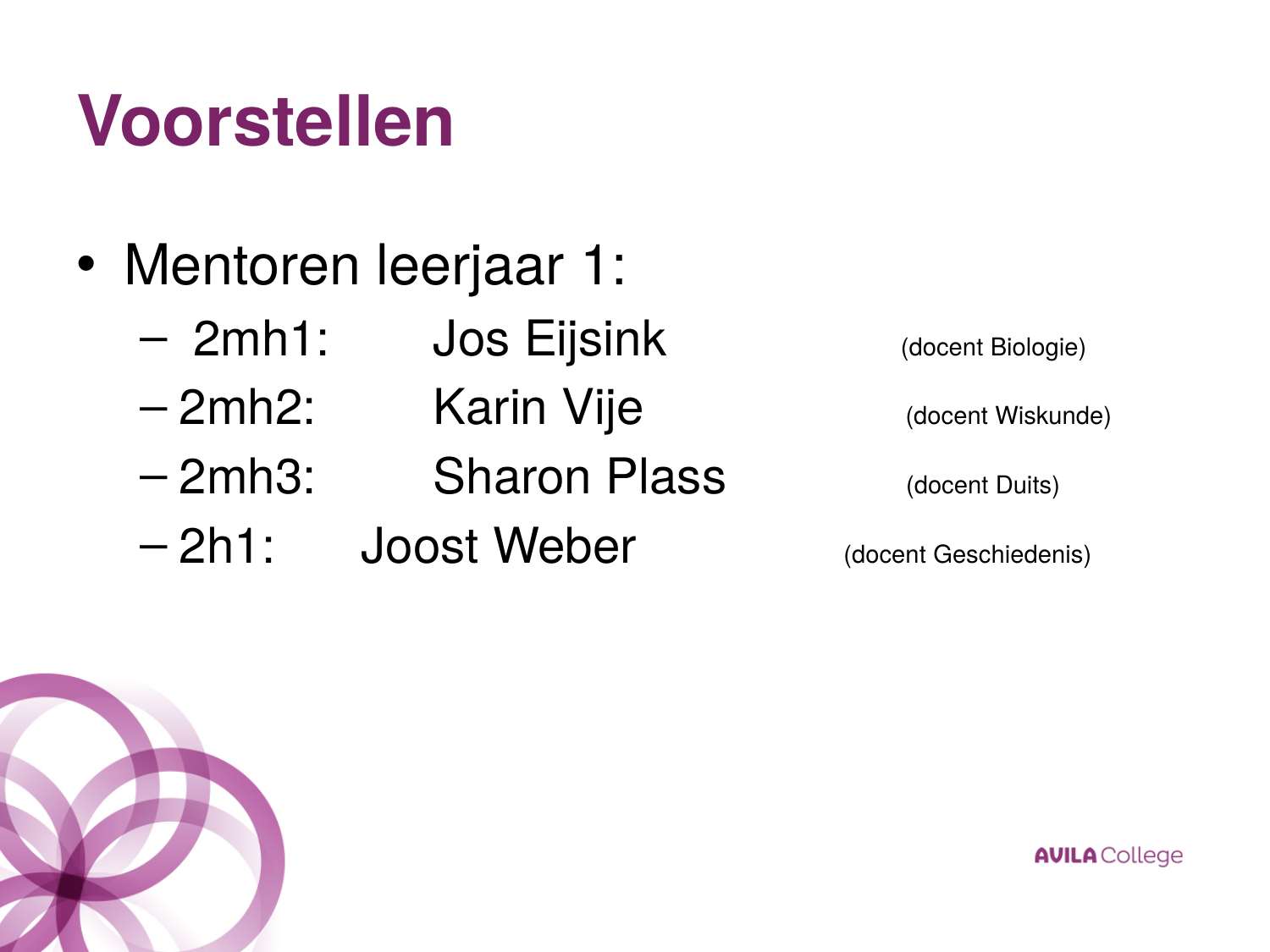

# Voorstellen
Mentoren leerjaar 1:
 2mh1: 	Jos Eijsink                 (docent Biologie)
2mh2: 	Karin Vije                   (docent Wiskunde)
2mh3: 	Sharon Plass             (docent Duits)
2h1: 	    Joost Weber               (docent Geschiedenis)